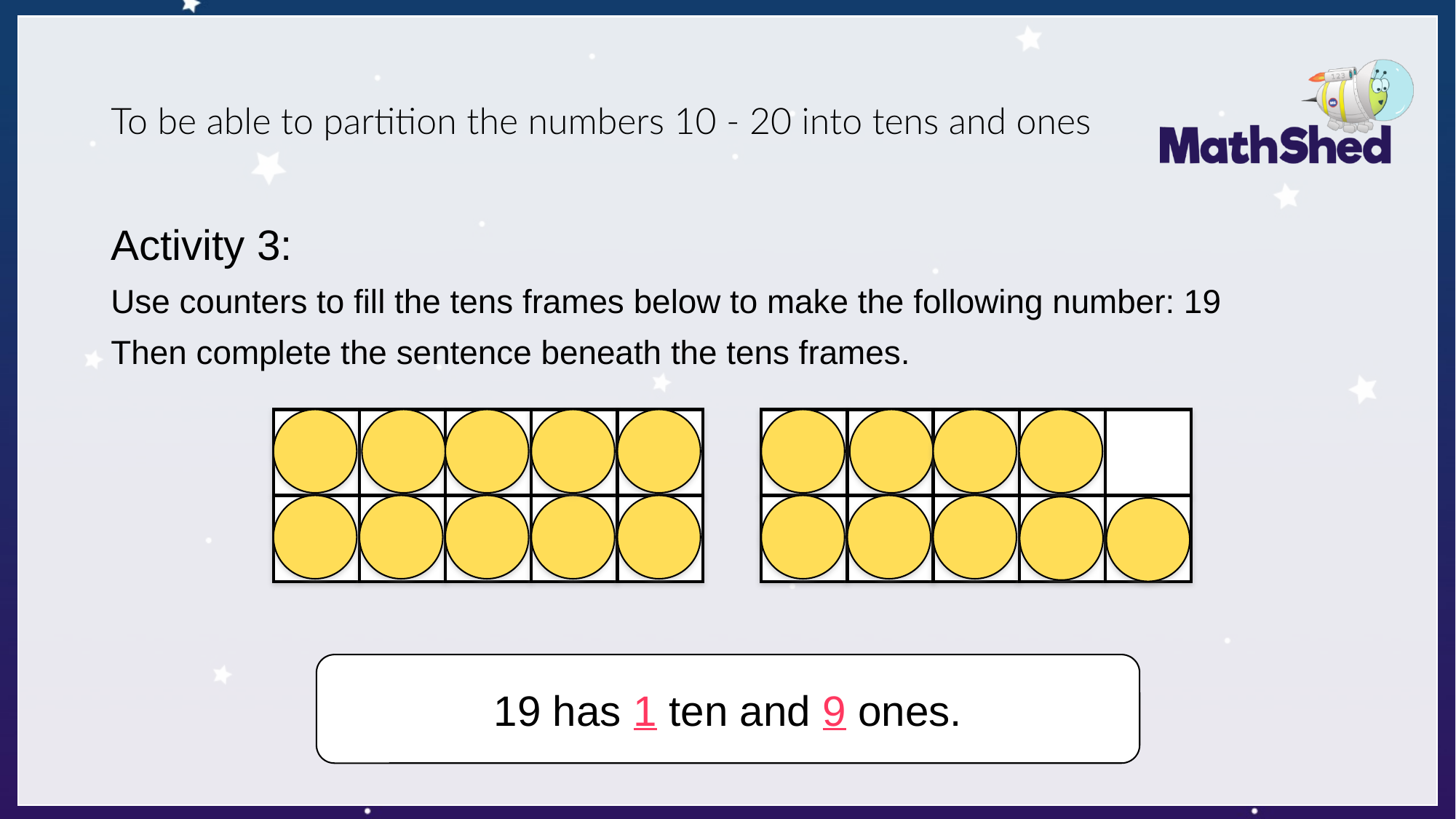

# To be able to partition the numbers 10 - 20 into tens and ones
Activity 3:
Use counters to fill the tens frames below to make the following number: 19
Then complete the sentence beneath the tens frames.

19 has 1 ten and 9 ones.